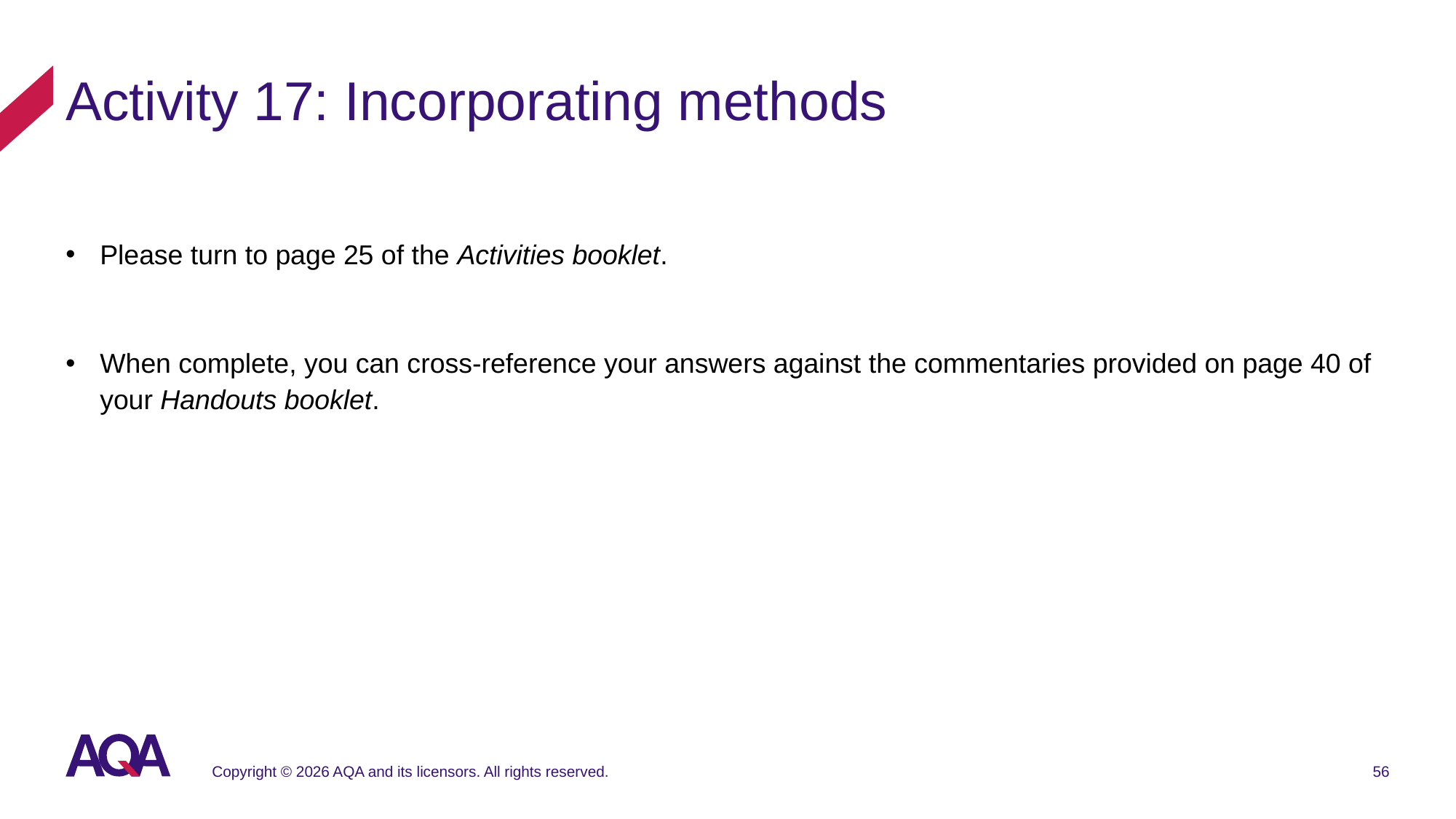

# Activity 17: Incorporating methods
Please turn to page 25 of the Activities booklet.

When complete, you can cross-reference your answers against the commentaries provided on page 40 of your Handouts booklet.

Copyright © 2026 AQA and its licensors. All rights reserved.
56